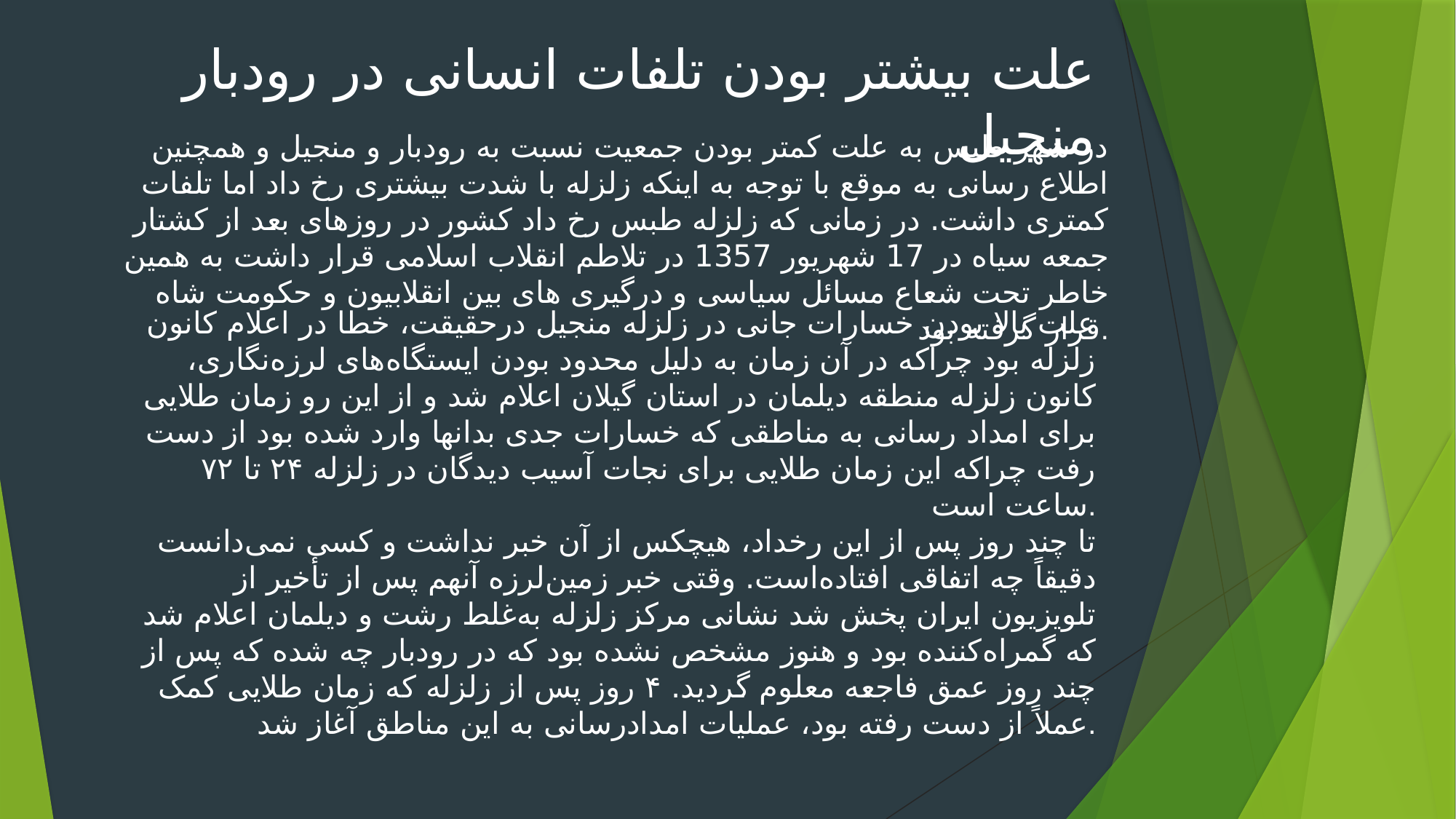

# علت بیشتر بودن تلفات انسانی در رودبار منجیل
در شهر طبس به علت کمتر بودن جمعیت نسبت به رودبار و منجیل و همچنین اطلاع رسانی به موقع با توجه به اینکه زلزله با شدت بیشتری رخ داد اما تلفات کمتری داشت. در زمانی که زلزله طبس رخ داد کشور در روزهای بعد از کشتار جمعه سیاه در 17 شهریور 1357 در تلاطم انقلاب اسلامی قرار داشت به همین خاطر تحت شعاع مسائل سیاسی و درگیری های بین انقلابیون و حکومت شاه قرار گرفته بود.
علت بالا بودن خسارات جانی در زلزله منجیل درحقیقت، خطا در اعلام کانون زلزله بود چراکه در آن زمان به دلیل محدود بودن ایستگاه‌های لرزه‌نگاری، کانون زلزله منطقه دیلمان در استان گیلان اعلام شد و از این رو زمان طلایی برای امداد رسانی به مناطقی که خسارات جدی بدانها وارد شده بود از دست رفت چراکه این زمان طلایی برای نجات آسیب دیدگان در زلزله ۲۴ تا ۷۲ ساعت است.
تا چند روز پس از این رخداد، هیچکس از آن خبر نداشت و کسی نمی‌دانست دقیقاً چه اتفاقی افتاده‌است. وقتی خبر زمین‌لرزه آنهم پس از تأخیر از تلویزیون ایران پخش شد نشانی مرکز زلزله به‌غلط رشت و دیلمان اعلام شد که گمراه‌کننده بود و هنوز مشخص نشده بود که در رودبار چه شده که پس از چند روز عمق فاجعه معلوم گردید. ۴ روز پس از زلزله که زمان طلایی کمک عملاً از دست رفته بود، عملیات امدادرسانی به این مناطق آغاز شد.